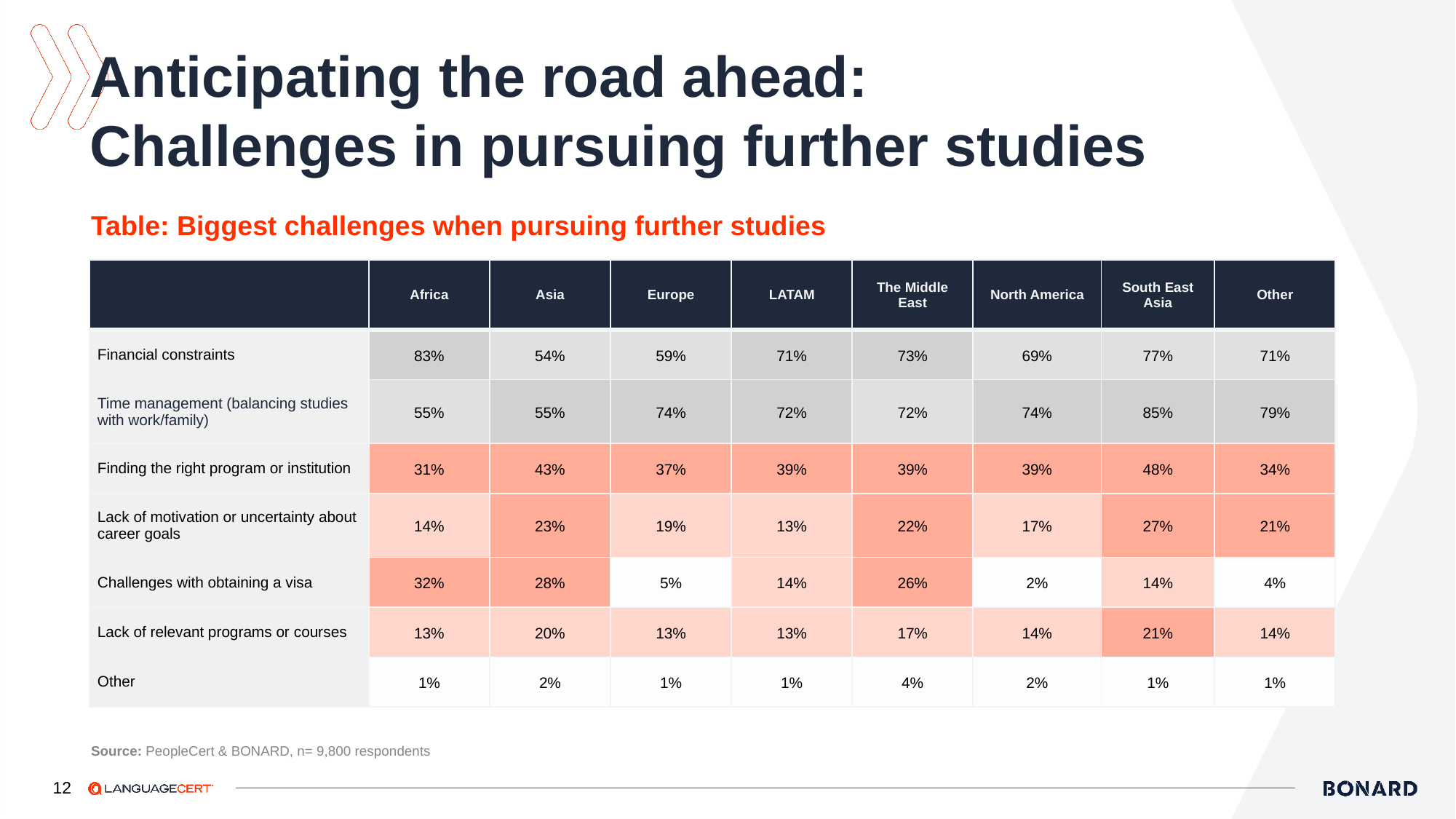

Anticipating the road ahead:
Challenges in pursuing further studies
Table: Biggest challenges when pursuing further studies

|  | Africa | Asia | Europe | LATAM | The Middle East | North America | South East Asia | Other |
| --- | --- | --- | --- | --- | --- | --- | --- | --- |
| Financial constraints | 83% | 54% | 59% | 71% | 73% | 69% | 77% | 71% |
| Time management (balancing studies with work/family) | 55% | 55% | 74% | 72% | 72% | 74% | 85% | 79% |
| Finding the right program or institution | 31% | 43% | 37% | 39% | 39% | 39% | 48% | 34% |
| Lack of motivation or uncertainty about career goals | 14% | 23% | 19% | 13% | 22% | 17% | 27% | 21% |
| Challenges with obtaining a visa | 32% | 28% | 5% | 14% | 26% | 2% | 14% | 4% |
| Lack of relevant programs or courses | 13% | 20% | 13% | 13% | 17% | 14% | 21% | 14% |
| Other | 1% | 2% | 1% | 1% | 4% | 2% | 1% | 1% |
Source: PeopleCert & BONARD, n= 9,800 respondents

12